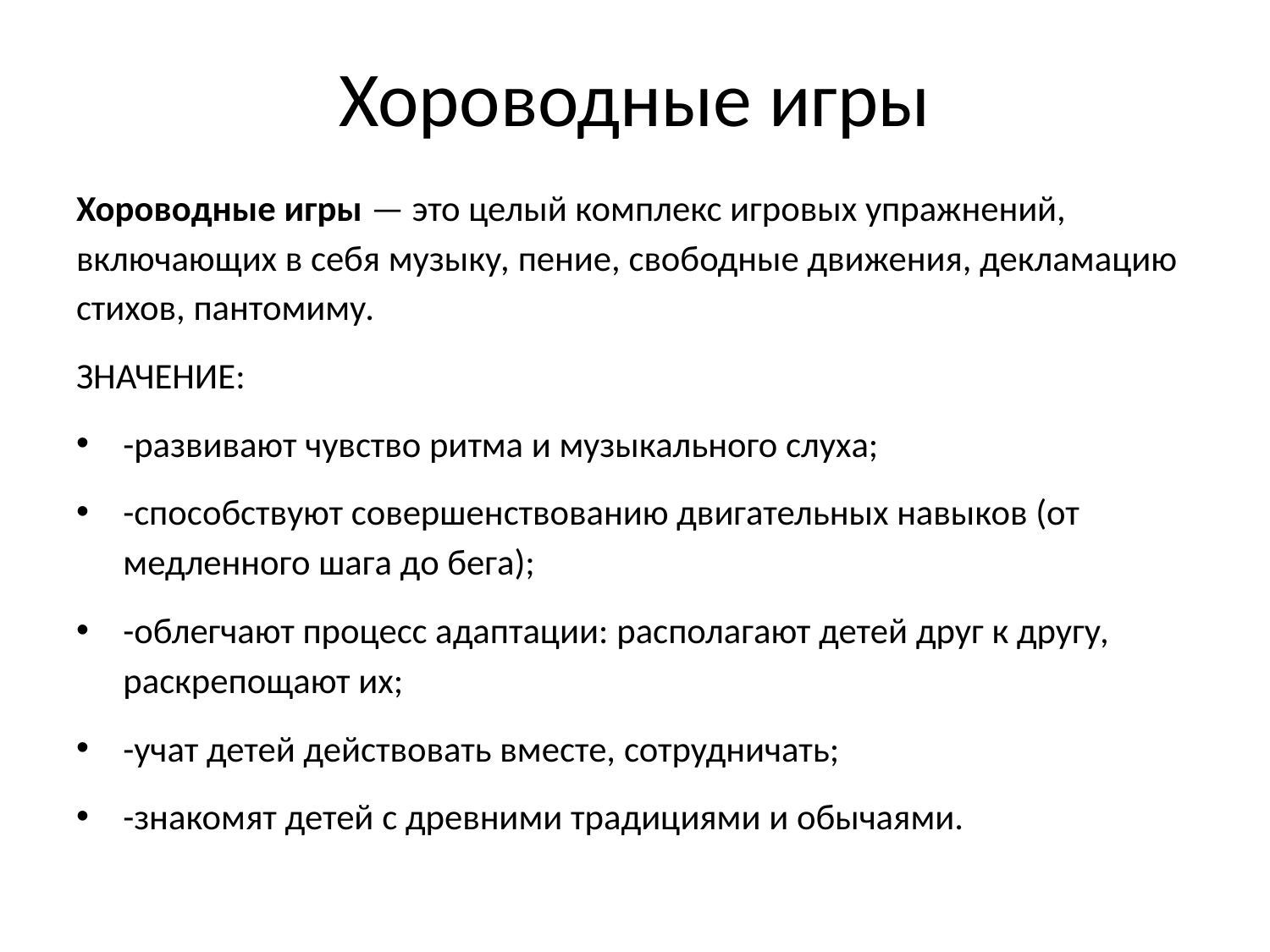

# Хороводные игры
Хороводные игры — это целый комплекс игровых упражнений, включающих в себя музыку, пение, свободные движения, декламацию стихов, пантомиму.
ЗНАЧЕНИЕ:
-развивают чувство ритма и музыкального слуха;
-способствуют совершенствованию двигательных навыков (от медленного шага до бега);
-облегчают процесс адаптации: располагают детей друг к другу, раскрепощают их;
-учат детей действовать вместе, сотрудничать;
-знакомят детей с древними традициями и обычаями.